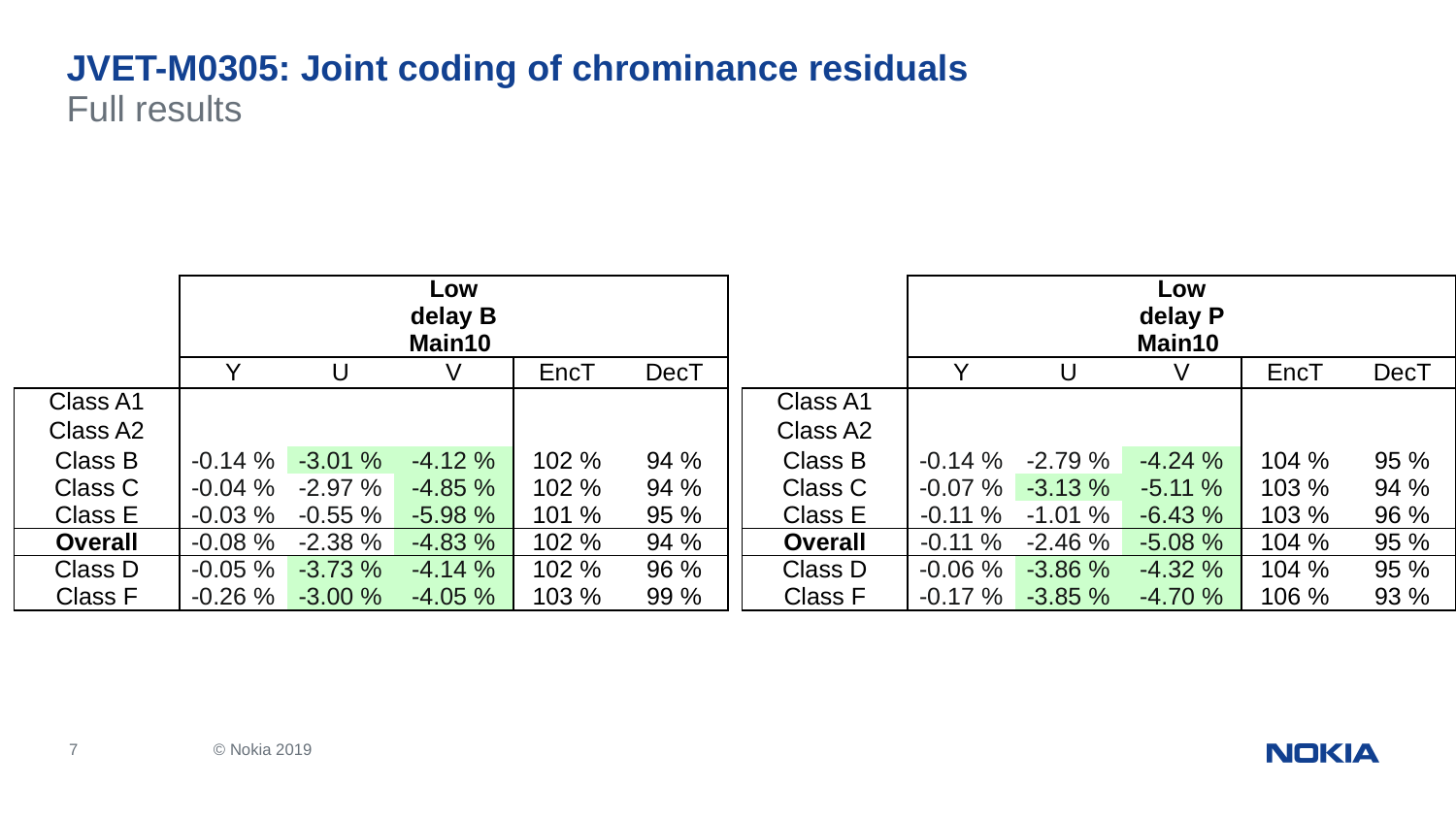

# JVET-M0305: Joint coding of chrominance residuals
Full results
|  |  |  | Low delay B Main10 |  |  |
| --- | --- | --- | --- | --- | --- |
|  | Y | U | V | EncT | DecT |
| Class A1 |  |  |  |  |  |
| Class A2 |  |  |  |  |  |
| Class B | -0.14 % | -3.01 % | -4.12 % | 102 % | 94 % |
| Class C | -0.04 % | -2.97 % | -4.85 % | 102 % | 94 % |
| Class E | -0.03 % | -0.55 % | -5.98 % | 101 % | 95 % |
| Overall | -0.08 % | -2.38 % | -4.83 % | 102 % | 94 % |
| Class D | -0.05 % | -3.73 % | -4.14 % | 102 % | 96 % |
| Class F | -0.26 % | -3.00 % | -4.05 % | 103 % | 99 % |
|  |  |  | Low delay P Main10 |  |  |
| --- | --- | --- | --- | --- | --- |
|  | Y | U | V | EncT | DecT |
| Class A1 |  |  |  |  |  |
| Class A2 |  |  |  |  |  |
| Class B | -0.14 % | -2.79 % | -4.24 % | 104 % | 95 % |
| Class C | -0.07 % | -3.13 % | -5.11 % | 103 % | 94 % |
| Class E | -0.11 % | -1.01 % | -6.43 % | 103 % | 96 % |
| Overall | -0.11 % | -2.46 % | -5.08 % | 104 % | 95 % |
| Class D | -0.06 % | -3.86 % | -4.32 % | 104 % | 95 % |
| Class F | -0.17 % | -3.85 % | -4.70 % | 106 % | 93 % |